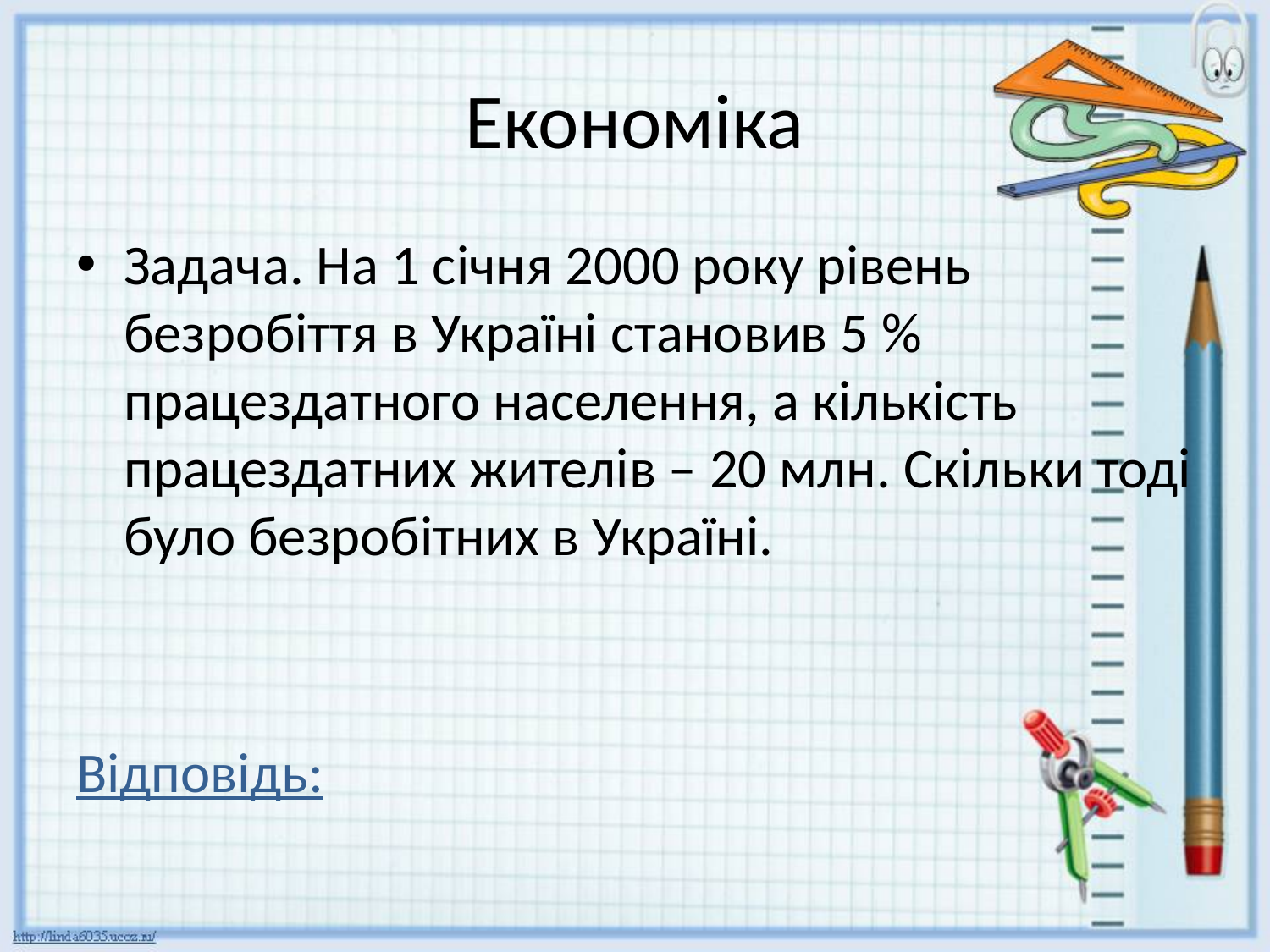

# Економіка
Задача. На 1 січня 2000 року рівень безробіття в Україні становив 5 % працездатного населення, а кількість працездатних жителів – 20 млн. Скільки тоді було безробітних в Україні.

Відповідь: